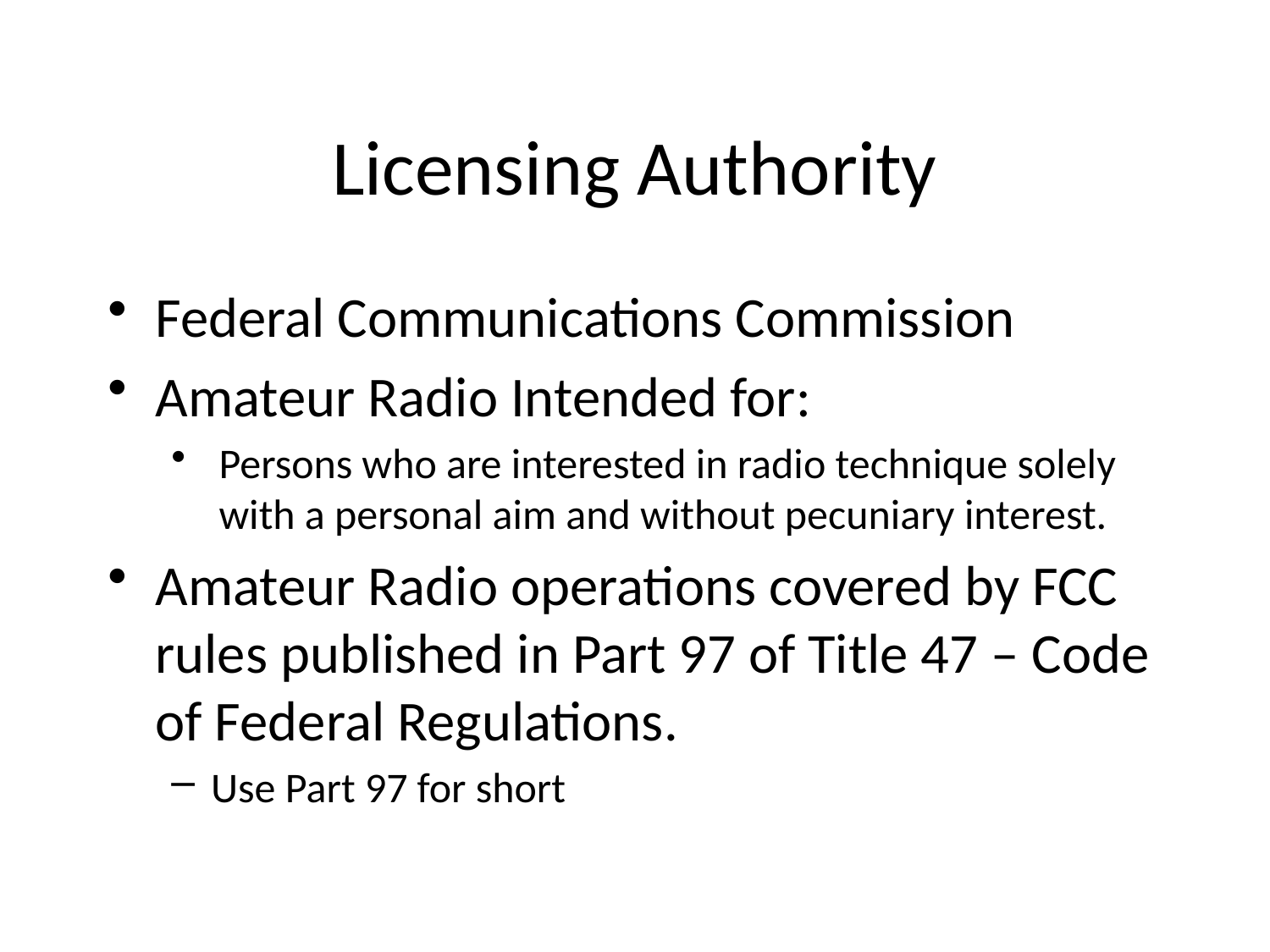

Licensing Authority
Federal Communications Commission
Amateur Radio Intended for:
Persons who are interested in radio technique solely with a personal aim and without pecuniary interest.
Amateur Radio operations covered by FCC rules published in Part 97 of Title 47 – Code of Federal Regulations.
Use Part 97 for short